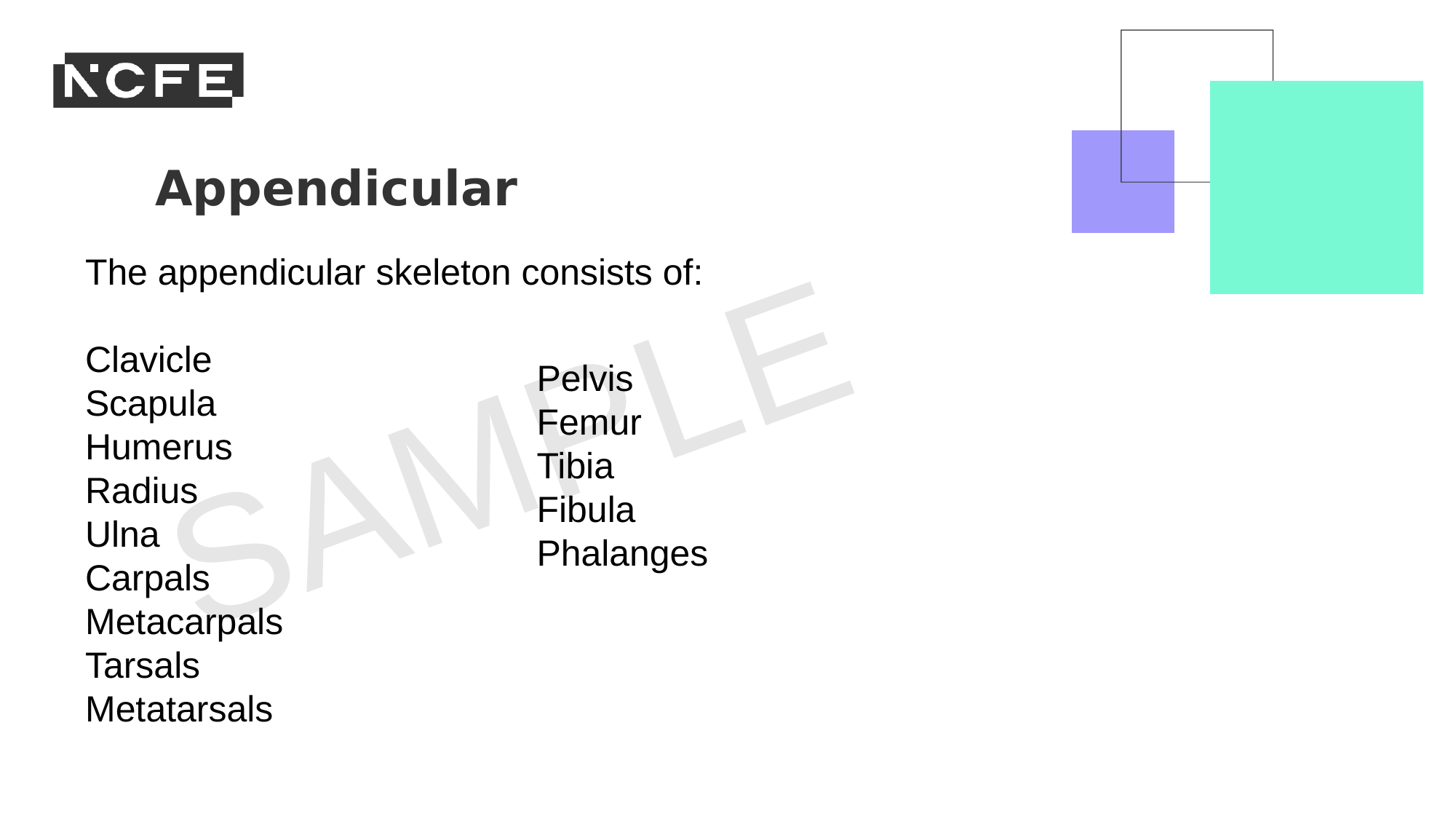

Appendicular
The appendicular skeleton consists of:

Clavicle
Scapula
Humerus
Radius
Ulna
Carpals
Metacarpals
Tarsals
Metatarsals
Pelvis
Femur
Tibia
Fibula
Phalanges